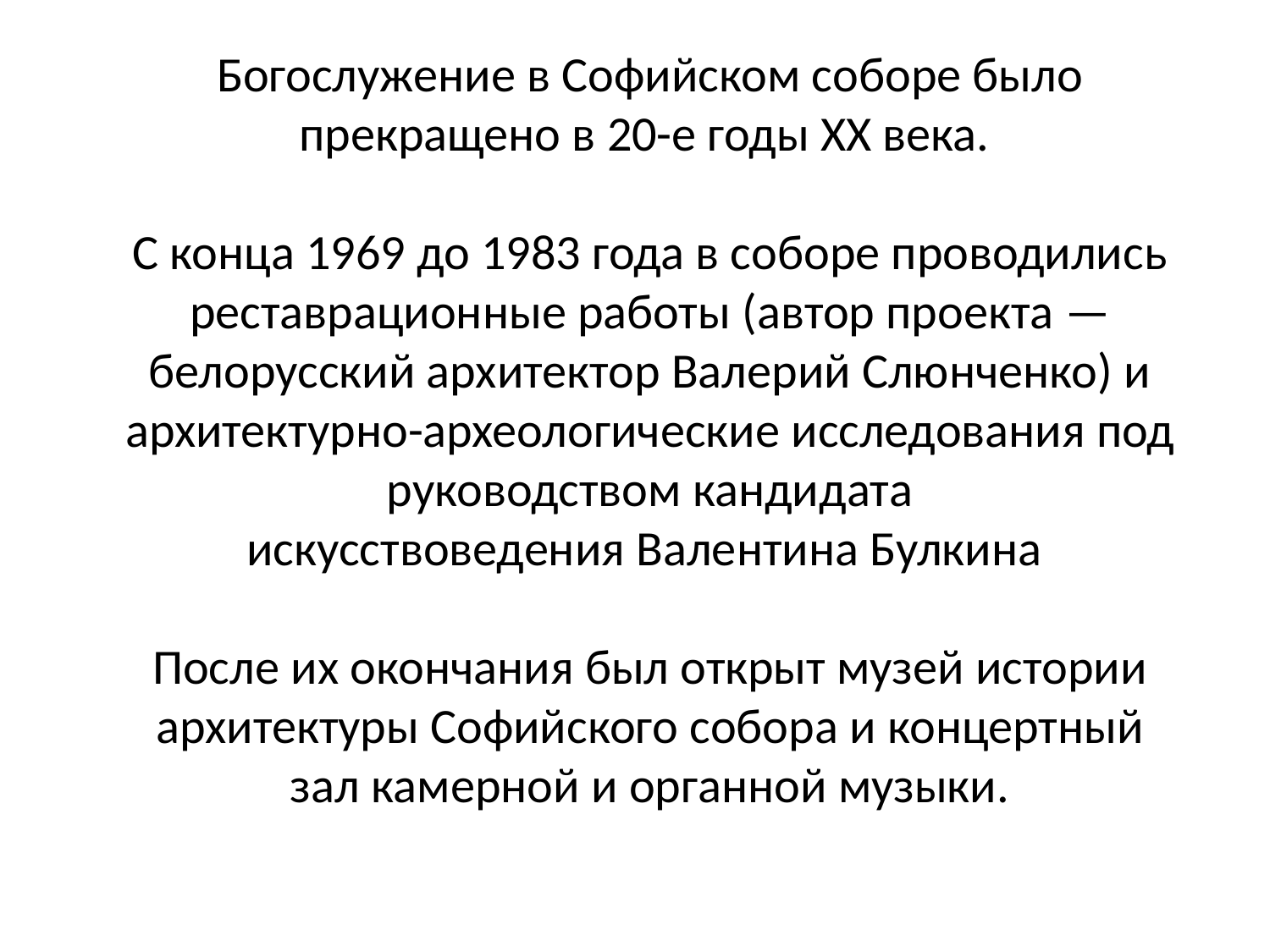

Богослужение в Софийском соборе было прекращено в 20-е годы XX века.

С конца 1969 до 1983 года в соборе проводились реставрационные работы (автор проекта — белорусский архитектор Валерий Слюнченко) и архитектурно-археологические исследования под руководством кандидата искусствоведения Валентина Булкина

После их окончания был открыт музей истории архитектуры Софийского собора и концертный зал камерной и органной музыки.
#